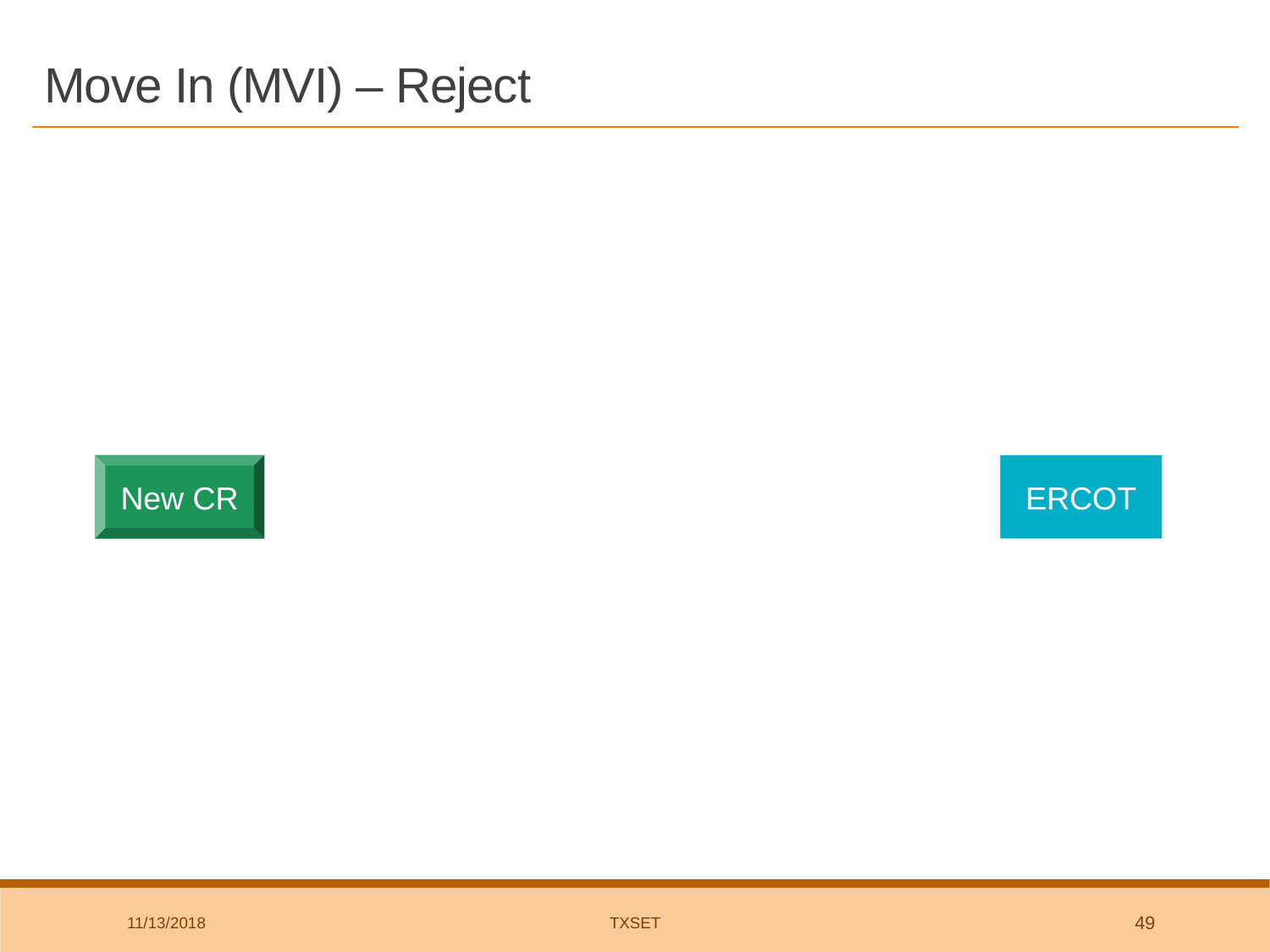

# Move In (MVI) – Reject

814_16 (MVI)
1
New CR
ERCOT
814_17  (only a reject)
2
11/13/2018
TxSET
49